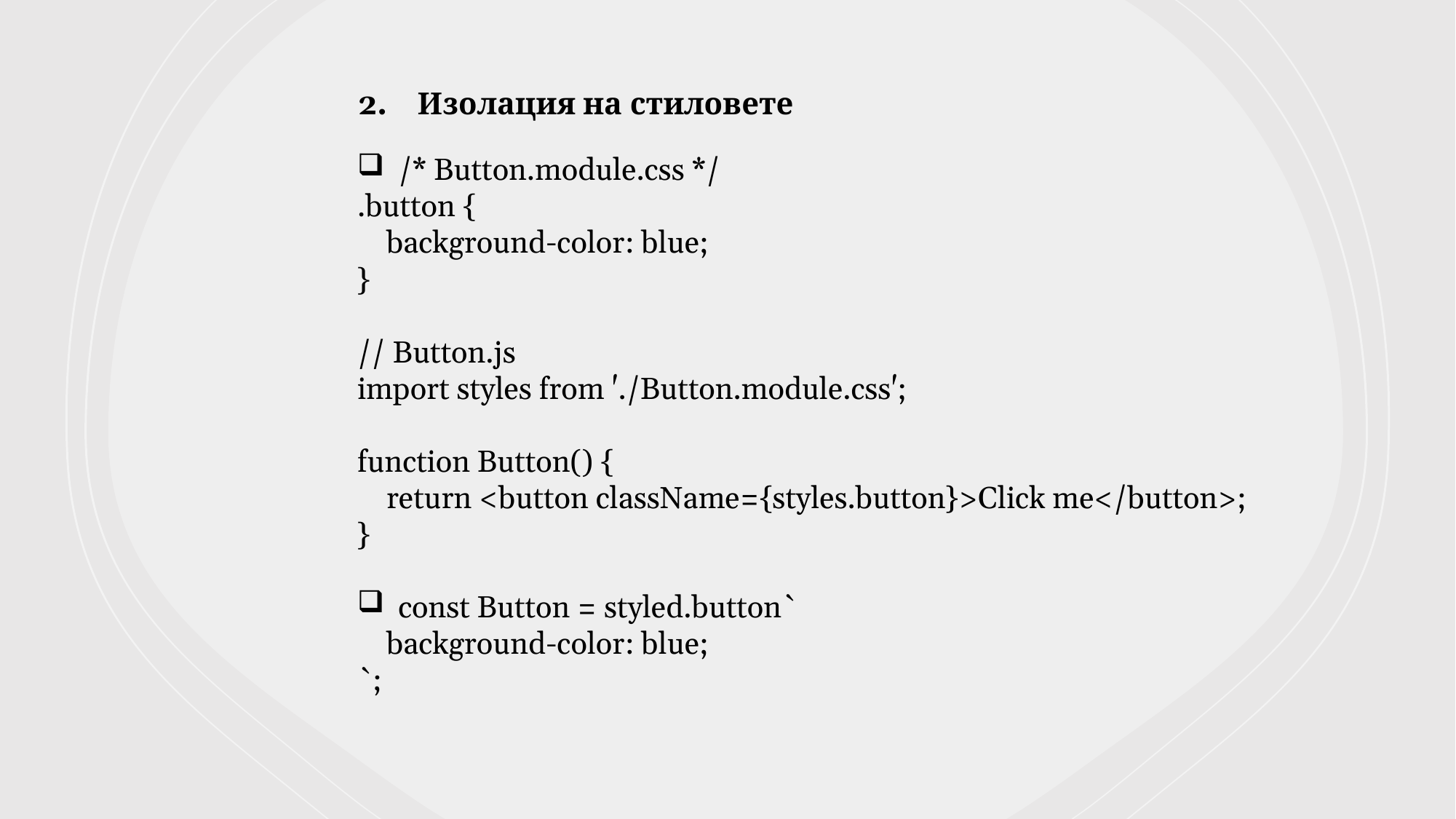

2. Изолация на стиловете
/* Button.module.css */
.button {
    background-color: blue;
}

// Button.js
import styles from './Button.module.css';

function Button() {
    return <button className={styles.button}>Click me</button>;
}

const Button = styled.button`
    background-color: blue;
`;